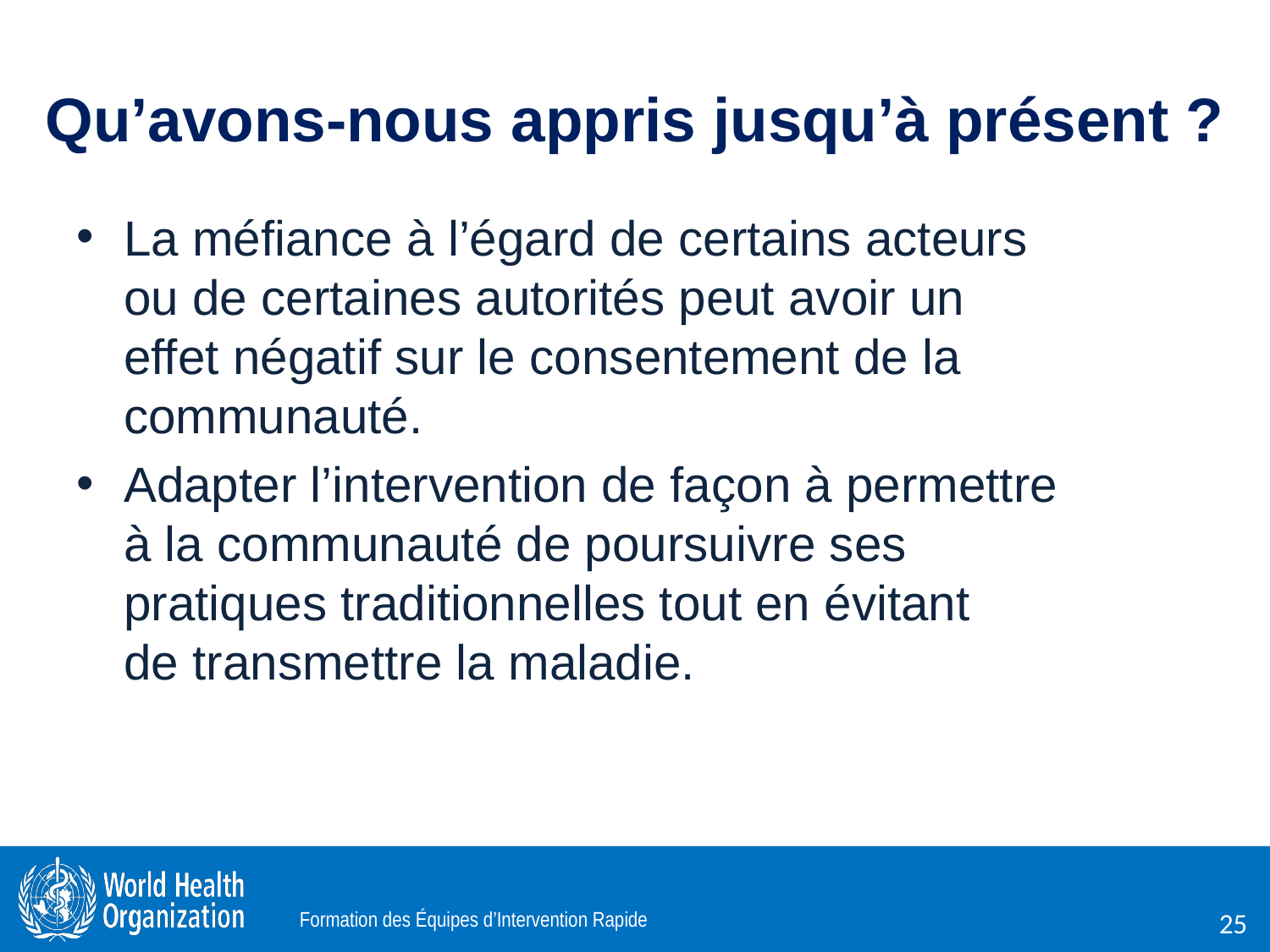

# Qu’avons-nous appris jusqu’à présent ?
La méfiance à l’égard de certains acteurs ou de certaines autorités peut avoir un effet négatif sur le consentement de la communauté.
Adapter l’intervention de façon à permettre à la communauté de poursuivre ses pratiques traditionnelles tout en évitant de transmettre la maladie.